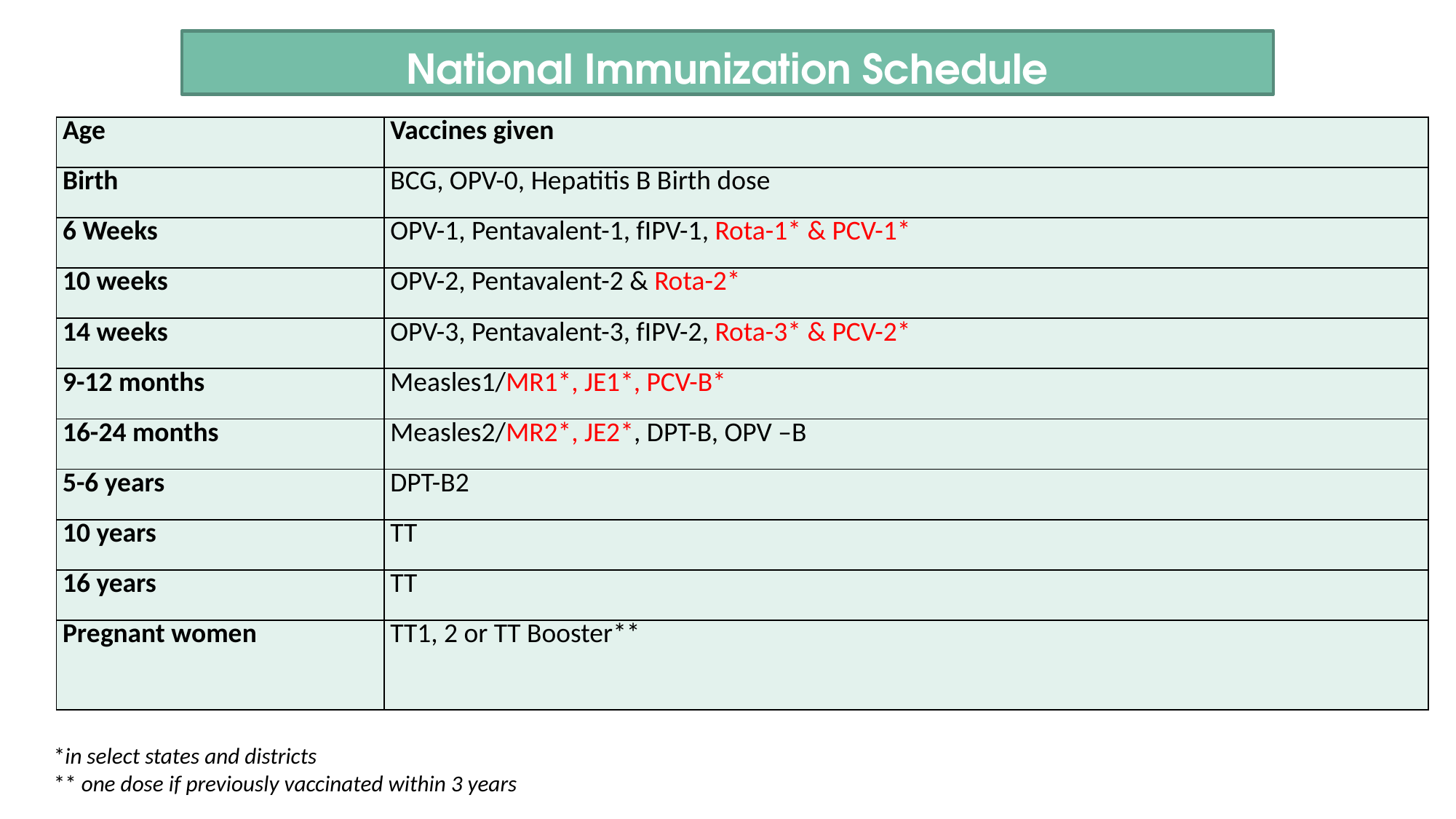

National Immunization Schedule
| Age | Vaccines given |
| --- | --- |
| Birth | BCG, OPV-0, Hepatitis B Birth dose |
| 6 Weeks | OPV-1, Pentavalent-1, fIPV-1, Rota-1\* & PCV-1\* |
| 10 weeks | OPV-2, Pentavalent-2 & Rota-2\* |
| 14 weeks | OPV-3, Pentavalent-3, fIPV-2, Rota-3\* & PCV-2\* |
| 9-12 months | Measles1/MR1\*, JE1\*, PCV-B\* |
| 16-24 months | Measles2/MR2\*, JE2\*, DPT-B, OPV –B |
| 5-6 years | DPT-B2 |
| 10 years | TT |
| 16 years | TT |
| Pregnant women | TT1, 2 or TT Booster\*\* |
*in select states and districts
** one dose if previously vaccinated within 3 years